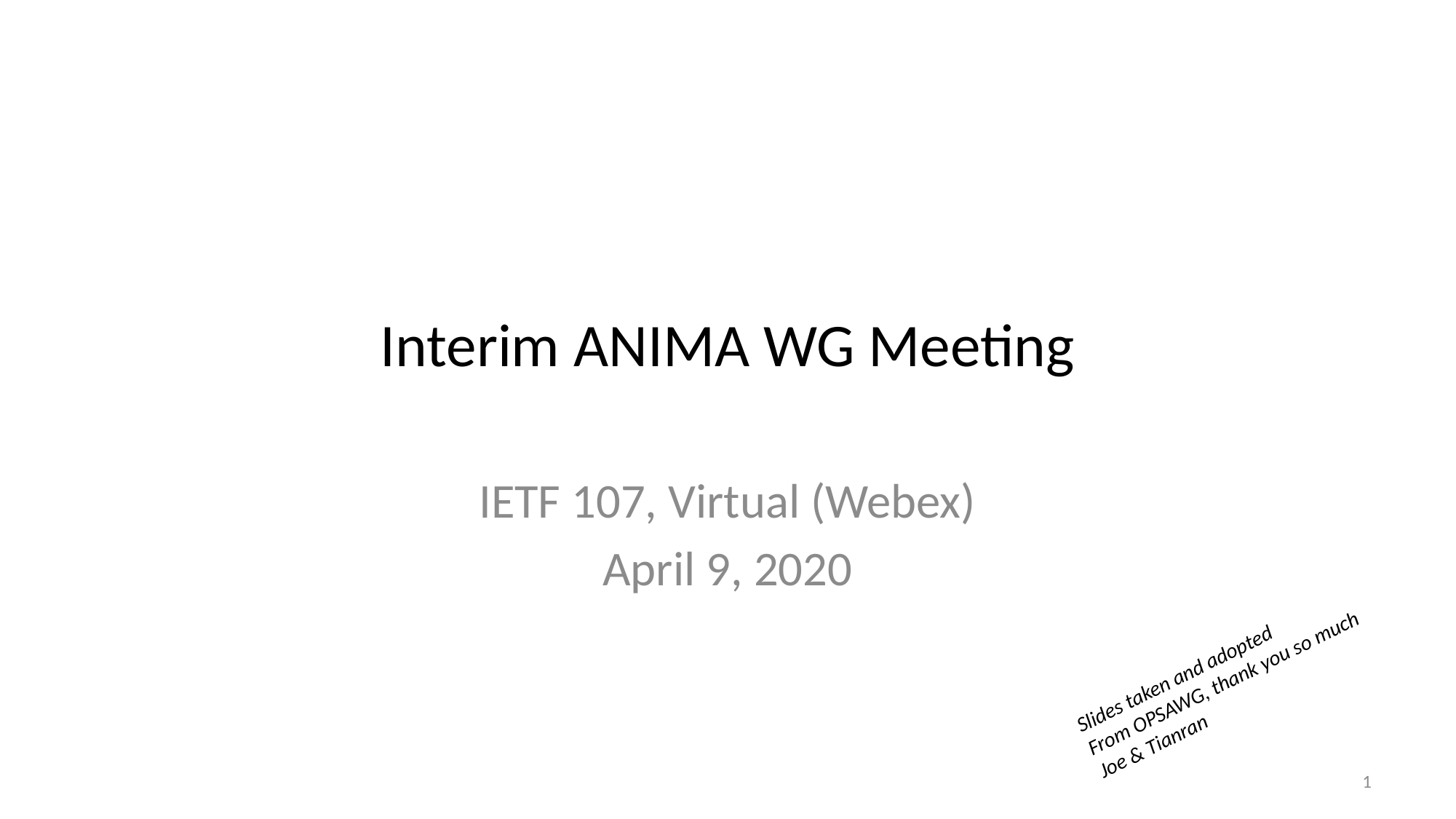

# Interim ANIMA WG Meeting
IETF 107, Virtual (Webex)
April 9, 2020
Slides taken and adopted
From OPSAWG, thank you so much
Joe & Tianran
1